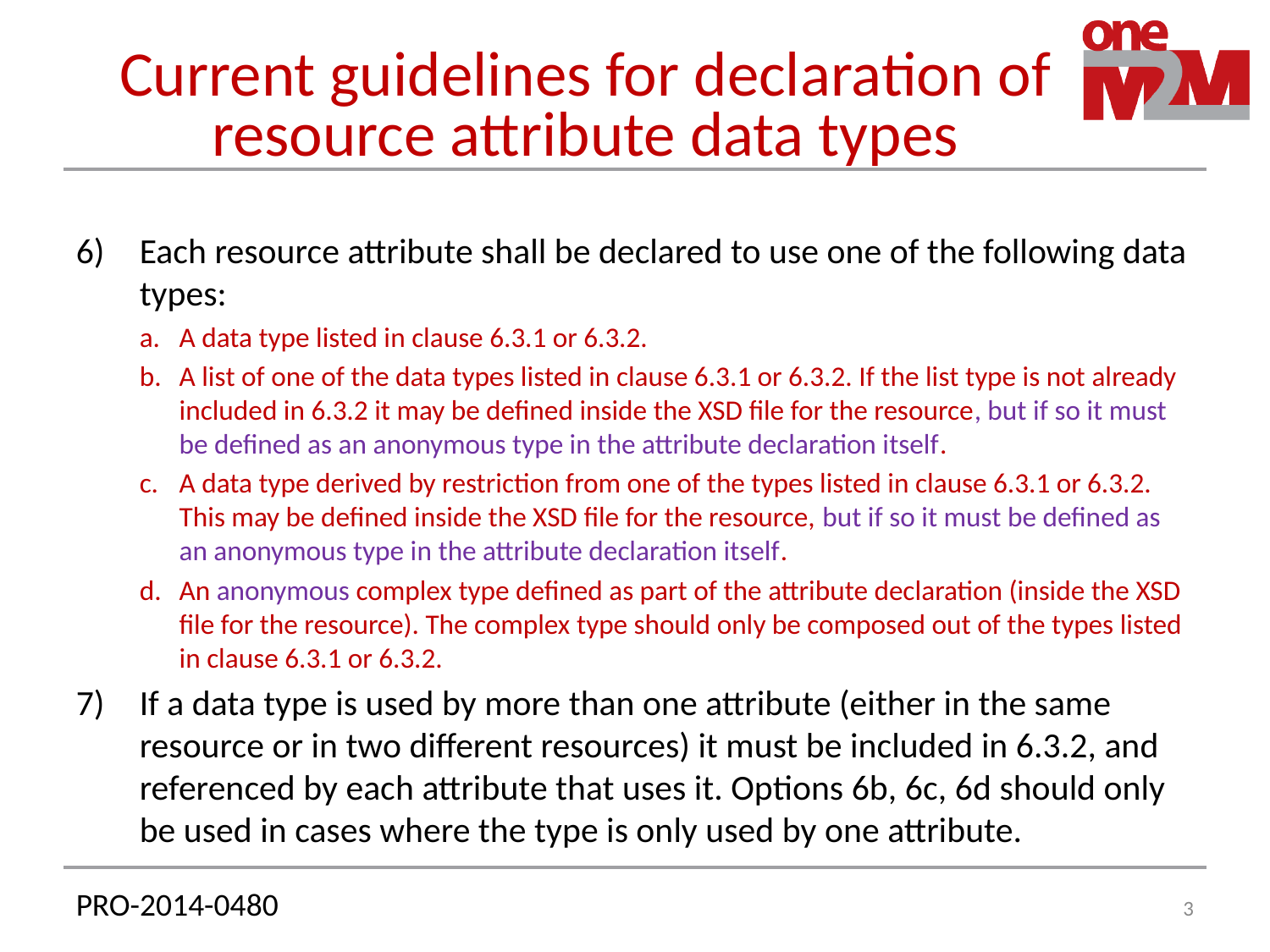

# Current guidelines for declaration of resource attribute data types
Each resource attribute shall be declared to use one of the following data types:
A data type listed in clause 6.3.1 or 6.3.2.
A list of one of the data types listed in clause 6.3.1 or 6.3.2. If the list type is not already included in 6.3.2 it may be defined inside the XSD file for the resource, but if so it must be defined as an anonymous type in the attribute declaration itself.
A data type derived by restriction from one of the types listed in clause 6.3.1 or 6.3.2. This may be defined inside the XSD file for the resource, but if so it must be defined as an anonymous type in the attribute declaration itself.
An anonymous complex type defined as part of the attribute declaration (inside the XSD file for the resource). The complex type should only be composed out of the types listed in clause 6.3.1 or 6.3.2.
If a data type is used by more than one attribute (either in the same resource or in two different resources) it must be included in 6.3.2, and referenced by each attribute that uses it. Options 6b, 6c, 6d should only be used in cases where the type is only used by one attribute.

3